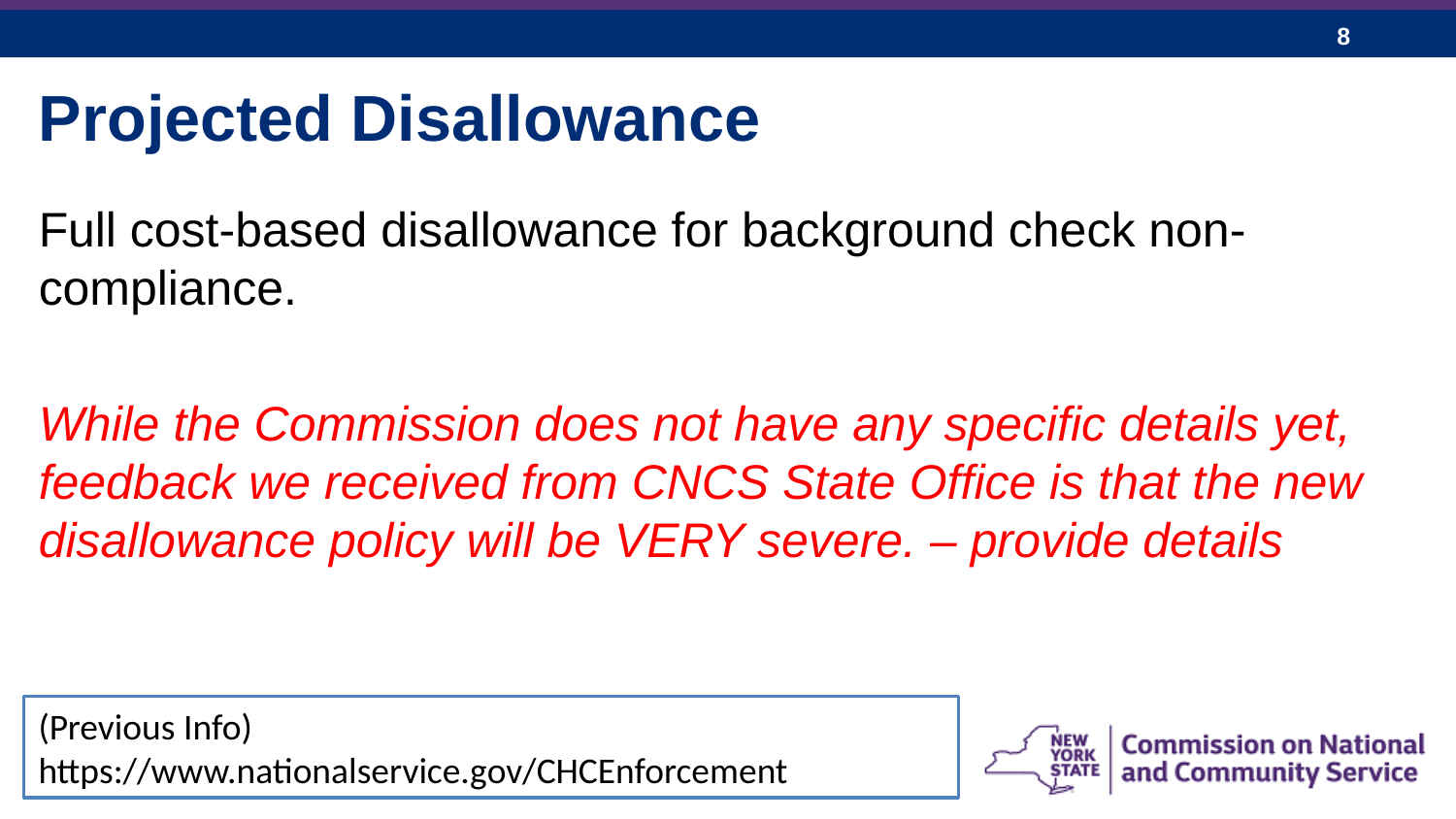

Projected Disallowance
Full cost-based disallowance for background check non-compliance.

While the Commission does not have any specific details yet, feedback we received from CNCS State Office is that the new disallowance policy will be VERY severe. – provide details

(Previous Info) https://www.nationalservice.gov/CHCEnforcement